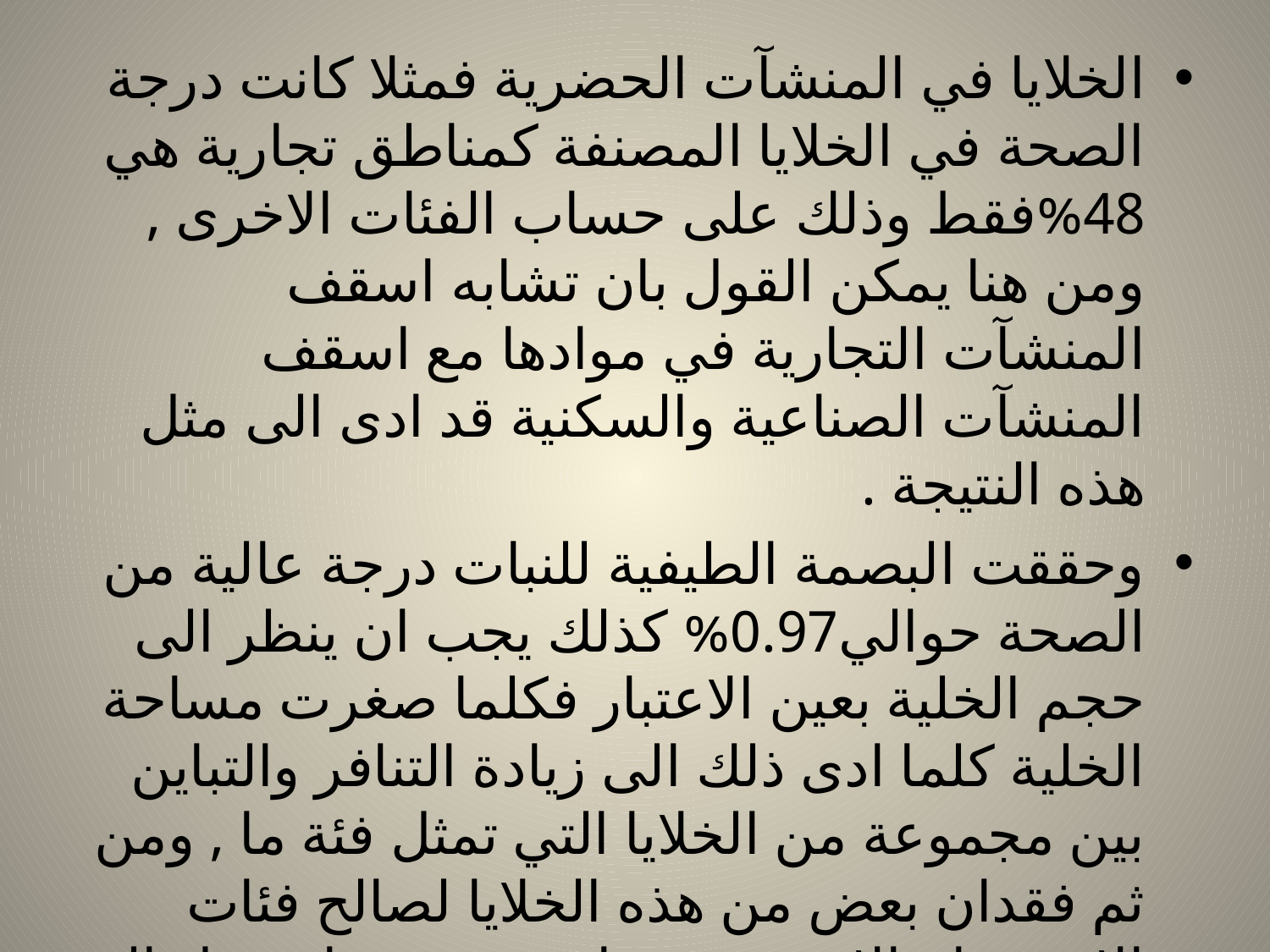

الخلايا في المنشآت الحضرية فمثلا كانت درجة الصحة في الخلايا المصنفة كمناطق تجارية هي 48%فقط وذلك على حساب الفئات الاخرى , ومن هنا يمكن القول بان تشابه اسقف المنشآت التجارية في موادها مع اسقف المنشآت الصناعية والسكنية قد ادى الى مثل هذه النتيجة .
وحققت البصمة الطيفية للنبات درجة عالية من الصحة حوالي0.97% كذلك يجب ان ينظر الى حجم الخلية بعين الاعتبار فكلما صغرت مساحة الخلية كلما ادى ذلك الى زيادة التنافر والتباين بين مجموعة من الخلايا التي تمثل فئة ما , ومن ثم فقدان بعض من هذه الخلايا لصالح فئات الاستخدام الاخرى . وهذا يتفق مع  ما توصل اليه  كوارم واخرون